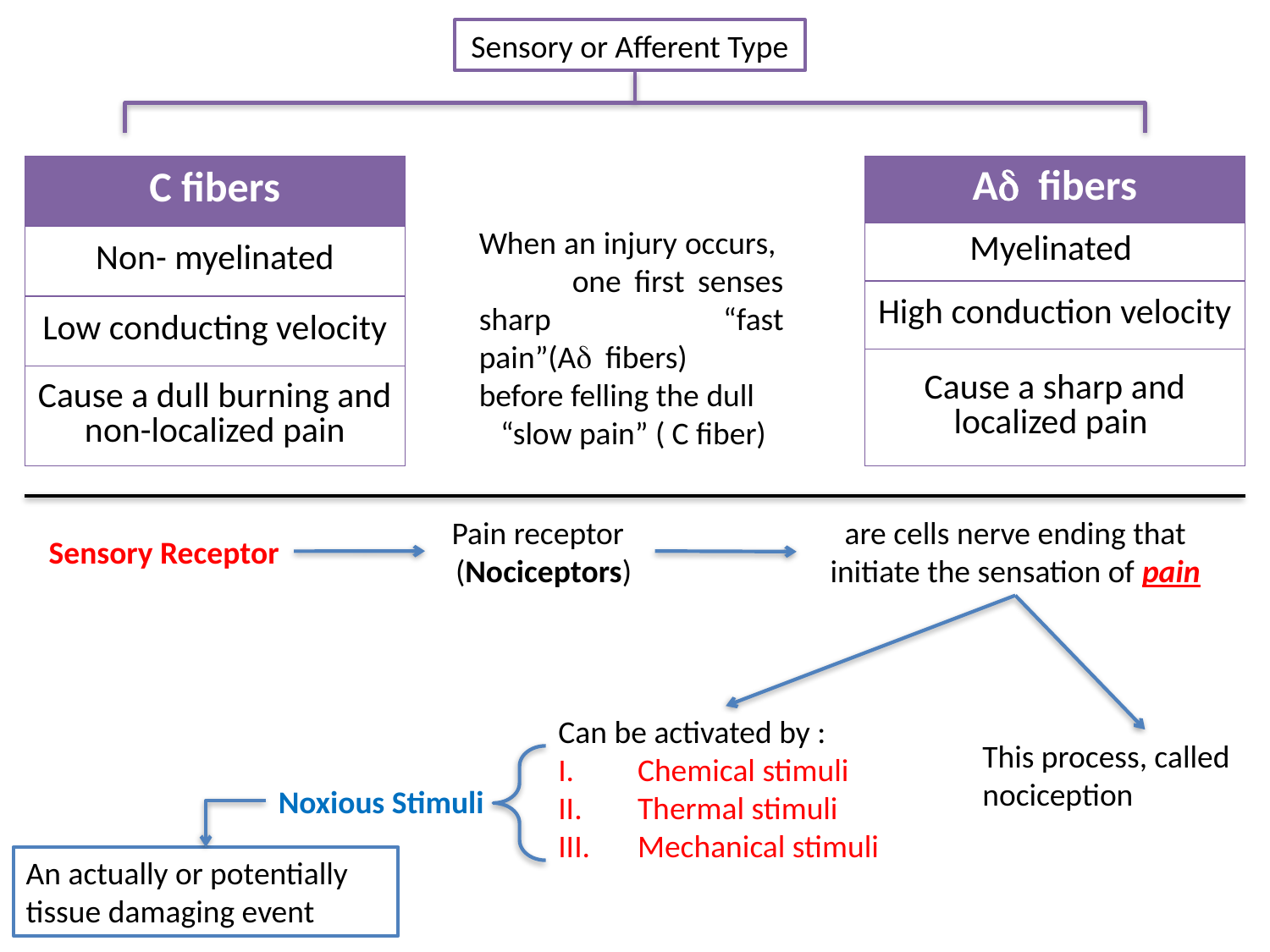

Sensory or Afferent Type
| C fibers |
| --- |
| Non- myelinated |
| Low conducting velocity |
| Cause a dull burning and non-localized pain |
| Aδ fibers |
| --- |
| Myelinated |
| High conduction velocity |
| Cause a sharp and localized pain |
When an injury occurs,         one first senses sharp          “fast pain”(Aδ fibers)        before felling the dull        “slow pain” ( C fiber)
  Pain receptor
 (Nociceptors)
are cells nerve ending that initiate the sensation of pain
Sensory Receptor
Can be activated by :
Chemical stimuli
Thermal stimuli
Mechanical stimuli
This process, called nociception

Noxious Stimuli
An actually or potentially tissue damaging event